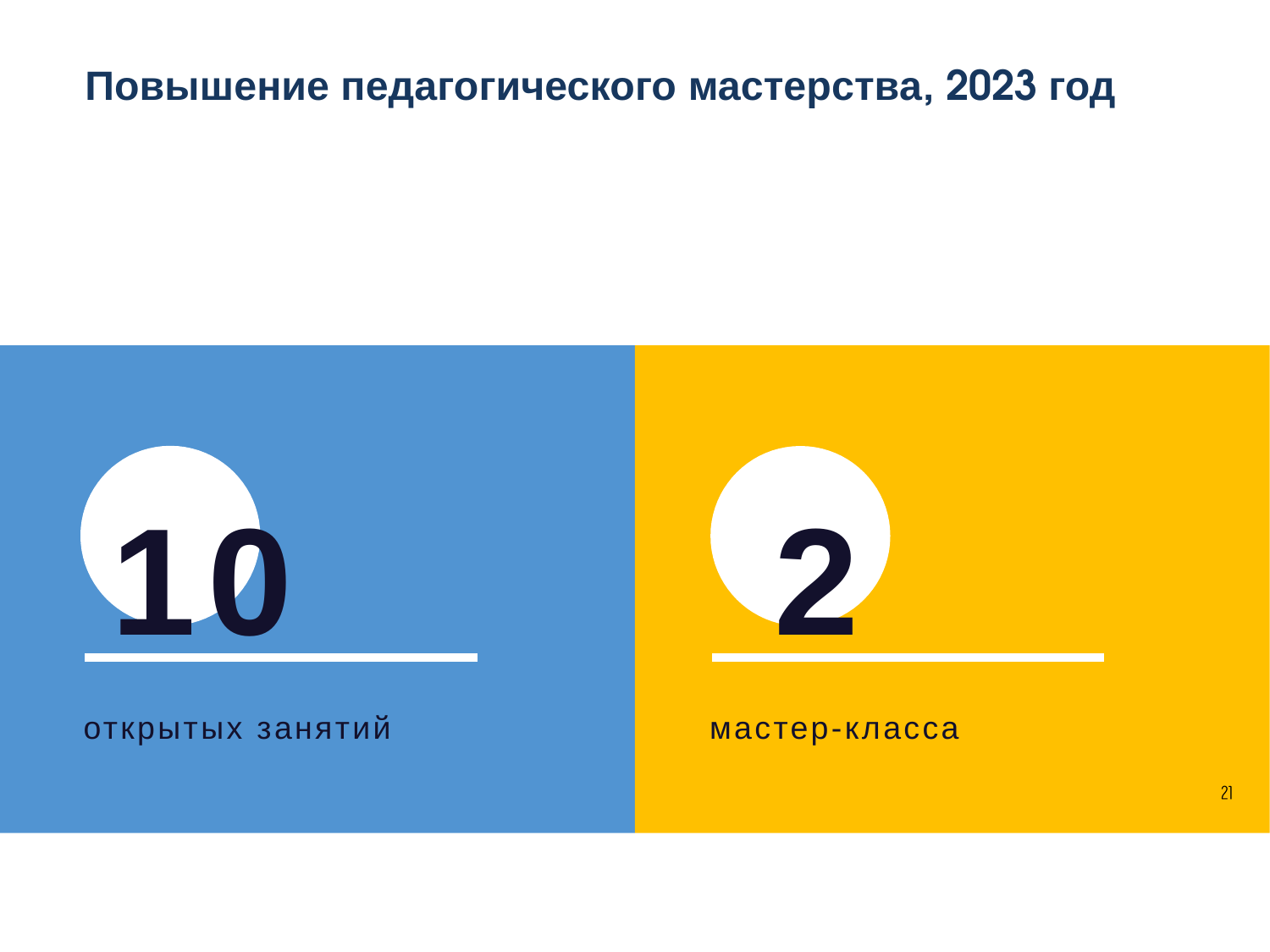

Повышение педагогического мастерства, 2023 год

10	2
открытых занятий	мастер-класса